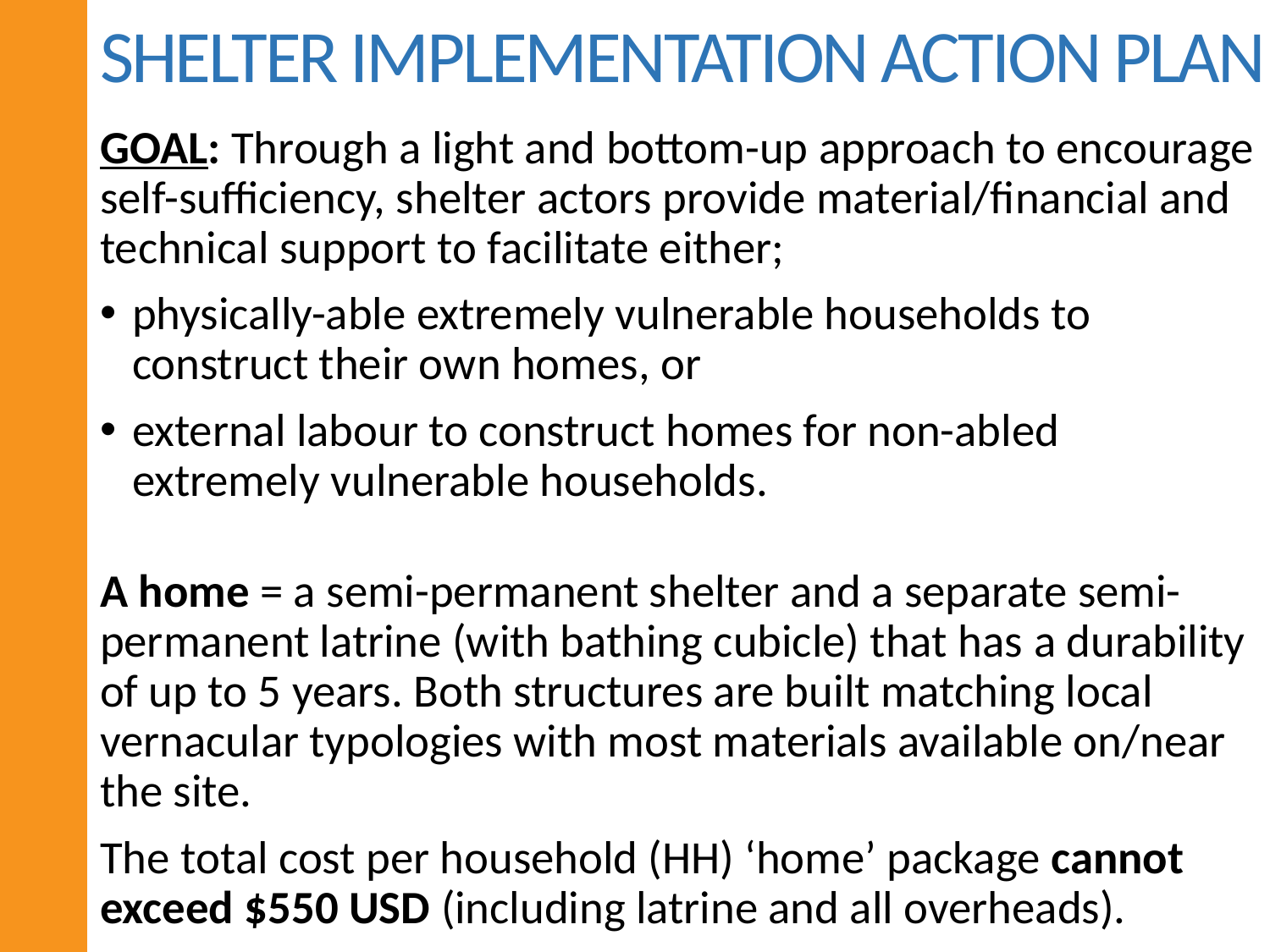

SHELTER IMPLEMENTATION ACTION PLAN
GOAL: Through a light and bottom-up approach to encourage self-sufficiency, shelter actors provide material/financial and technical support to facilitate either;
physically-able extremely vulnerable households to construct their own homes, or
external labour to construct homes for non-abled extremely vulnerable households.

A home = a semi-permanent shelter and a separate semi-permanent latrine (with bathing cubicle) that has a durability of up to 5 years. Both structures are built matching local vernacular typologies with most materials available on/near the site.
The total cost per household (HH) ‘home’ package cannot exceed $550 USD (including latrine and all overheads).